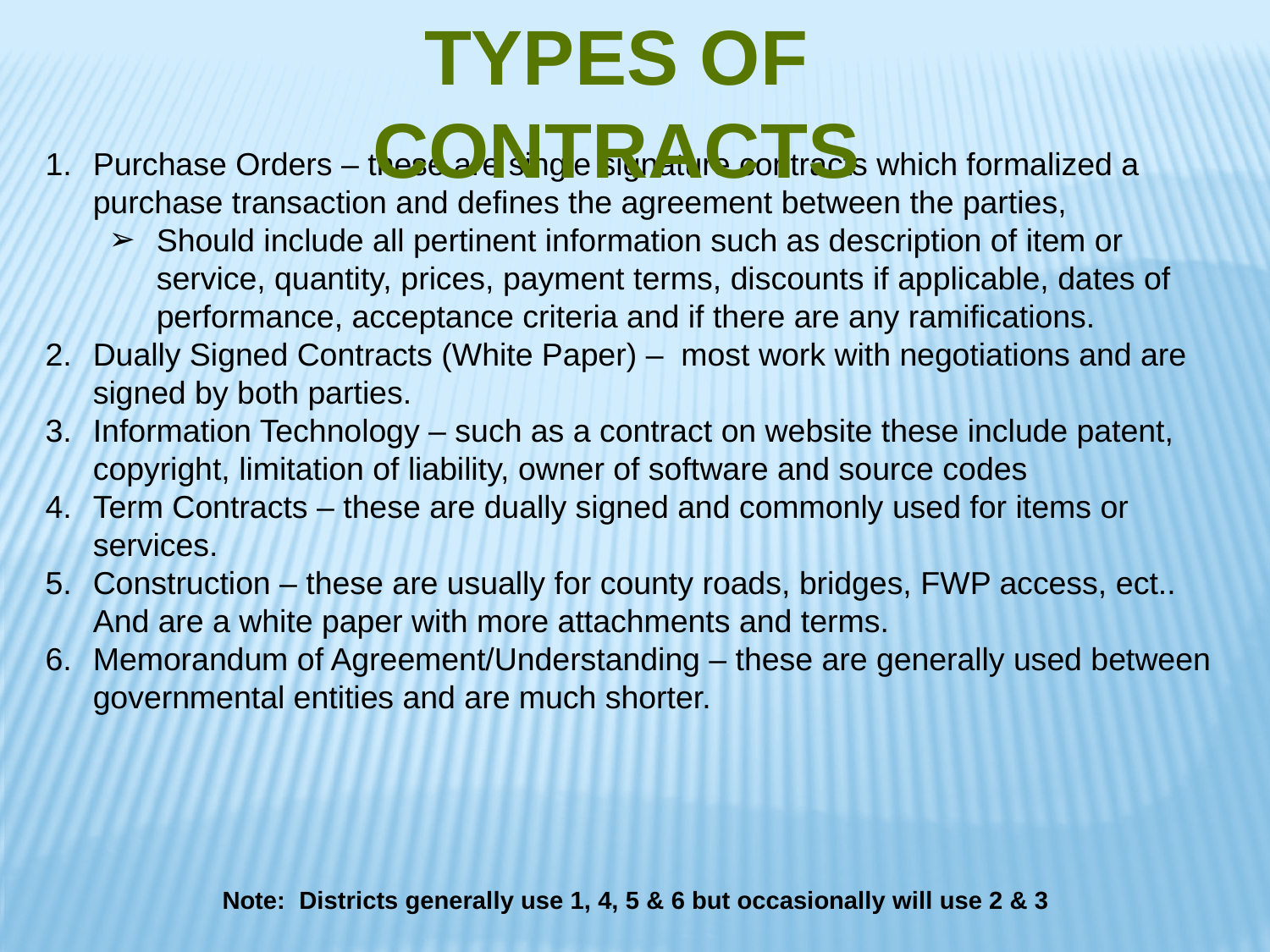

TYPES OF CONTRACTS
Purchase Orders – these are single signature contracts which formalized a purchase transaction and defines the agreement between the parties,
Should include all pertinent information such as description of item or service, quantity, prices, payment terms, discounts if applicable, dates of performance, acceptance criteria and if there are any ramifications.
Dually Signed Contracts (White Paper) –  most work with negotiations and are signed by both parties.
Information Technology – such as a contract on website these include patent, copyright, limitation of liability, owner of software and source codes
Term Contracts – these are dually signed and commonly used for items or services.
Construction – these are usually for county roads, bridges, FWP access, ect..  And are a white paper with more attachments and terms.
Memorandum of Agreement/Understanding – these are generally used between governmental entities and are much shorter.
Note:  Districts generally use 1, 4, 5 & 6 but occasionally will use 2 & 3